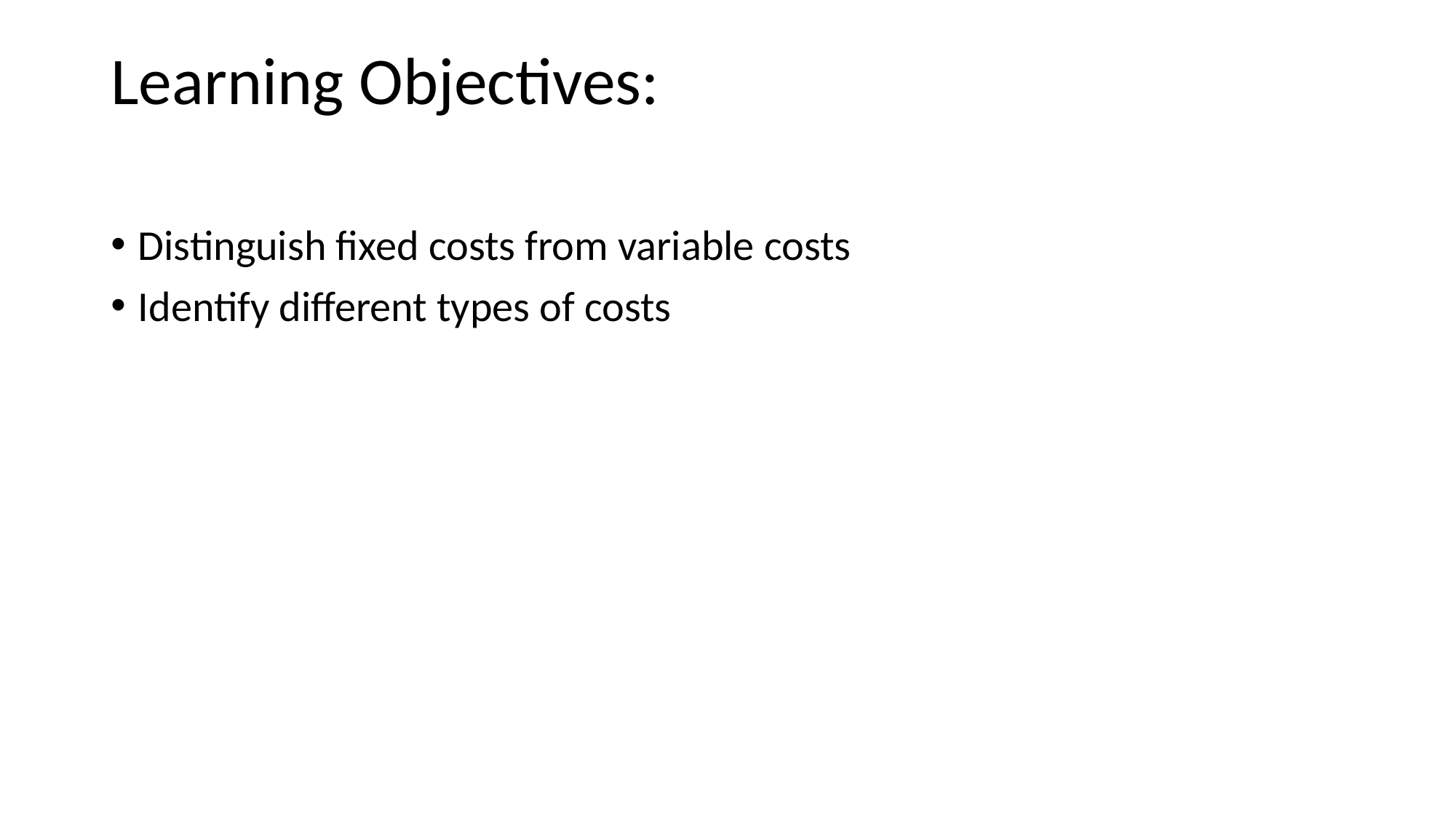

# Learning Objectives:
Distinguish fixed costs from variable costs
Identify different types of costs